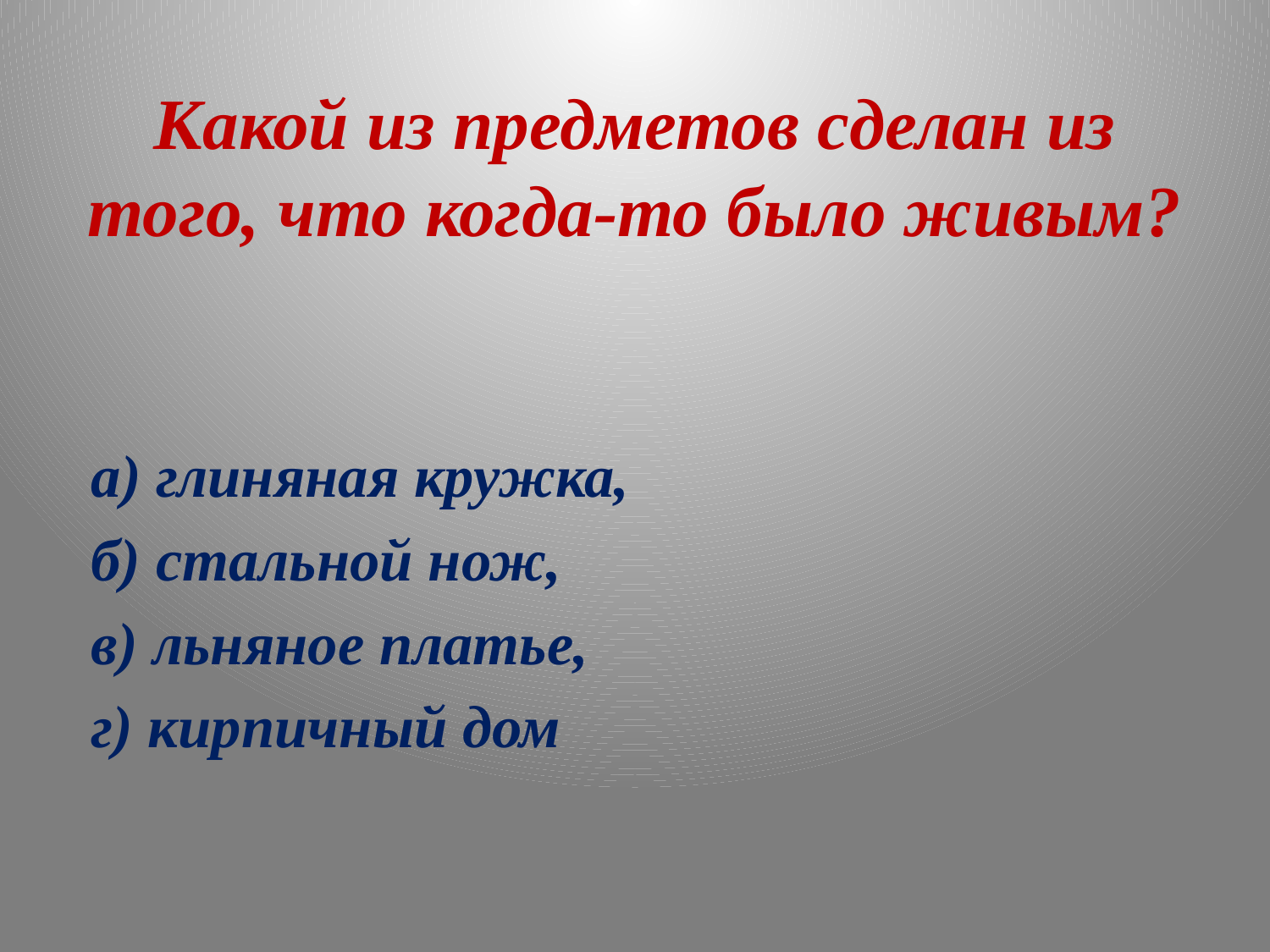

# Какой из предметов сделан из того, что когда-то было живым?

 а) глиняная кружка,
 б) стальной нож,
 в) льняное платье,
 г) кирпичный дом